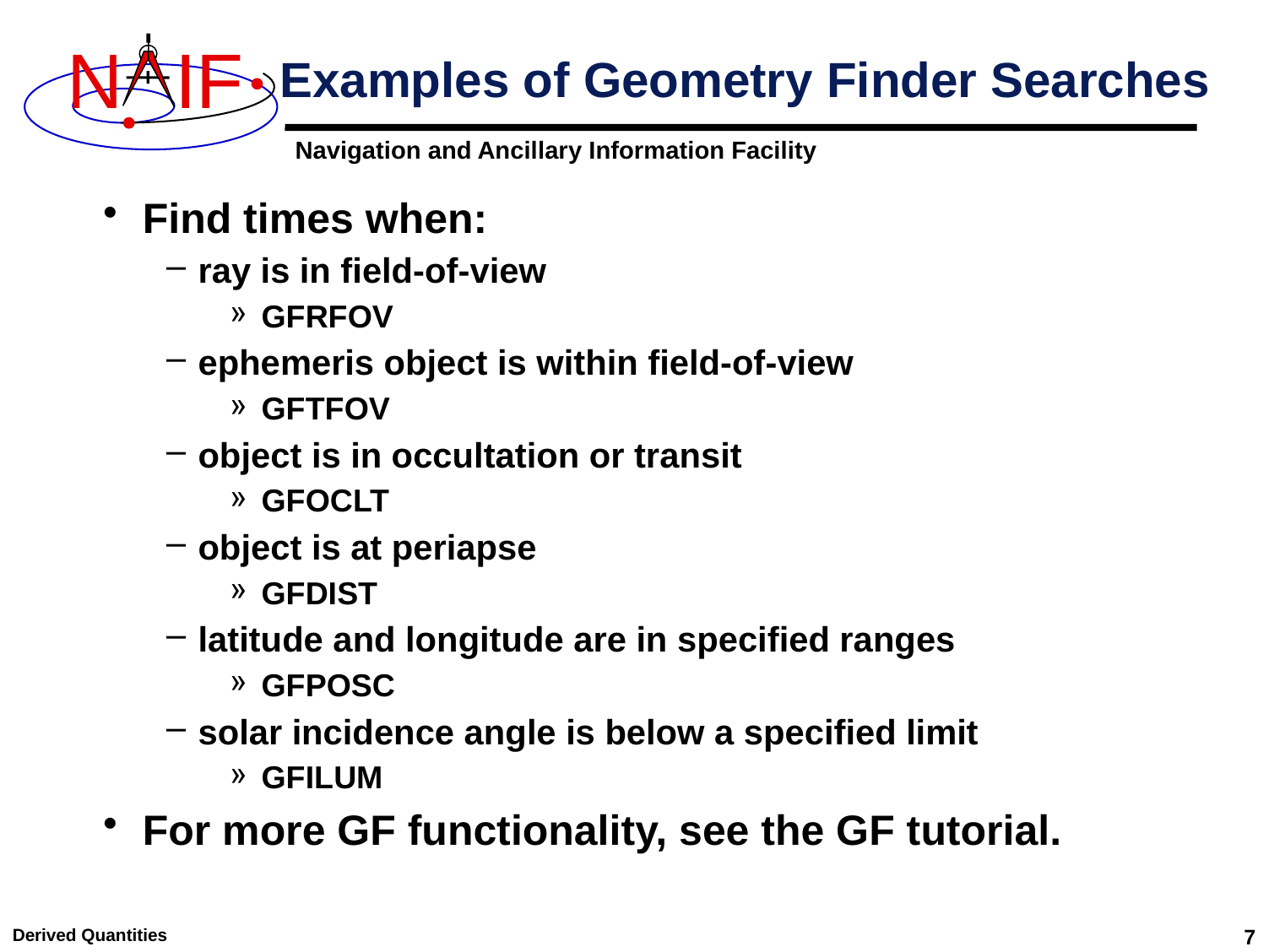

Examples of Geometry Finder Searches
Find times when:
ray is in field-of-view
GFRFOV
ephemeris object is within field-of-view
GFTFOV
object is in occultation or transit
GFOCLT
object is at periapse
GFDIST
latitude and longitude are in specified ranges
GFPOSC
solar incidence angle is below a specified limit
GFILUM
For more GF functionality, see the GF tutorial.
Derived Quantities
7